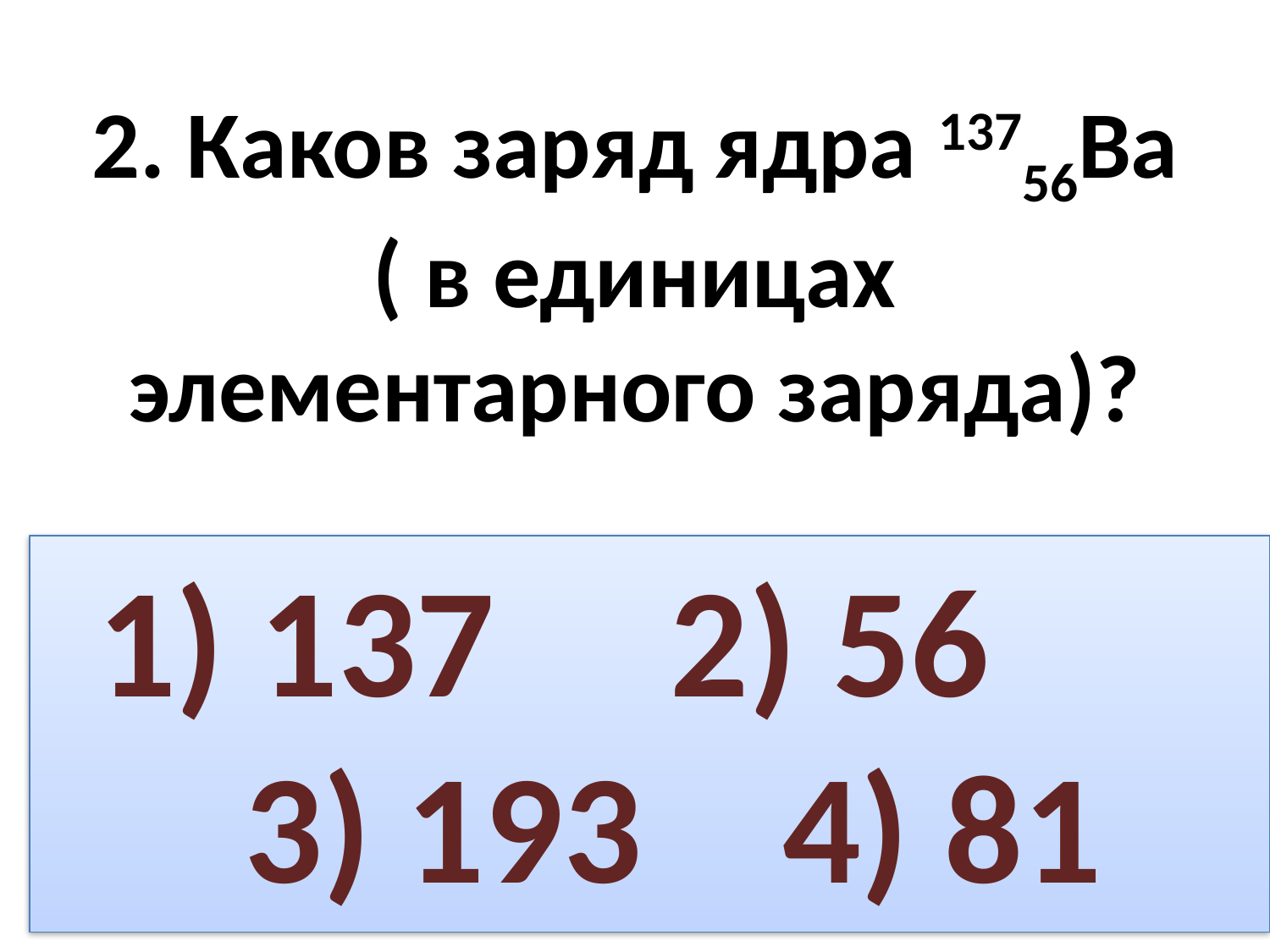

# 2. Каков заряд ядра 13756Ва ( в единицах элементарного заряда)?
1) 137     2) 56       3) 193    4) 81